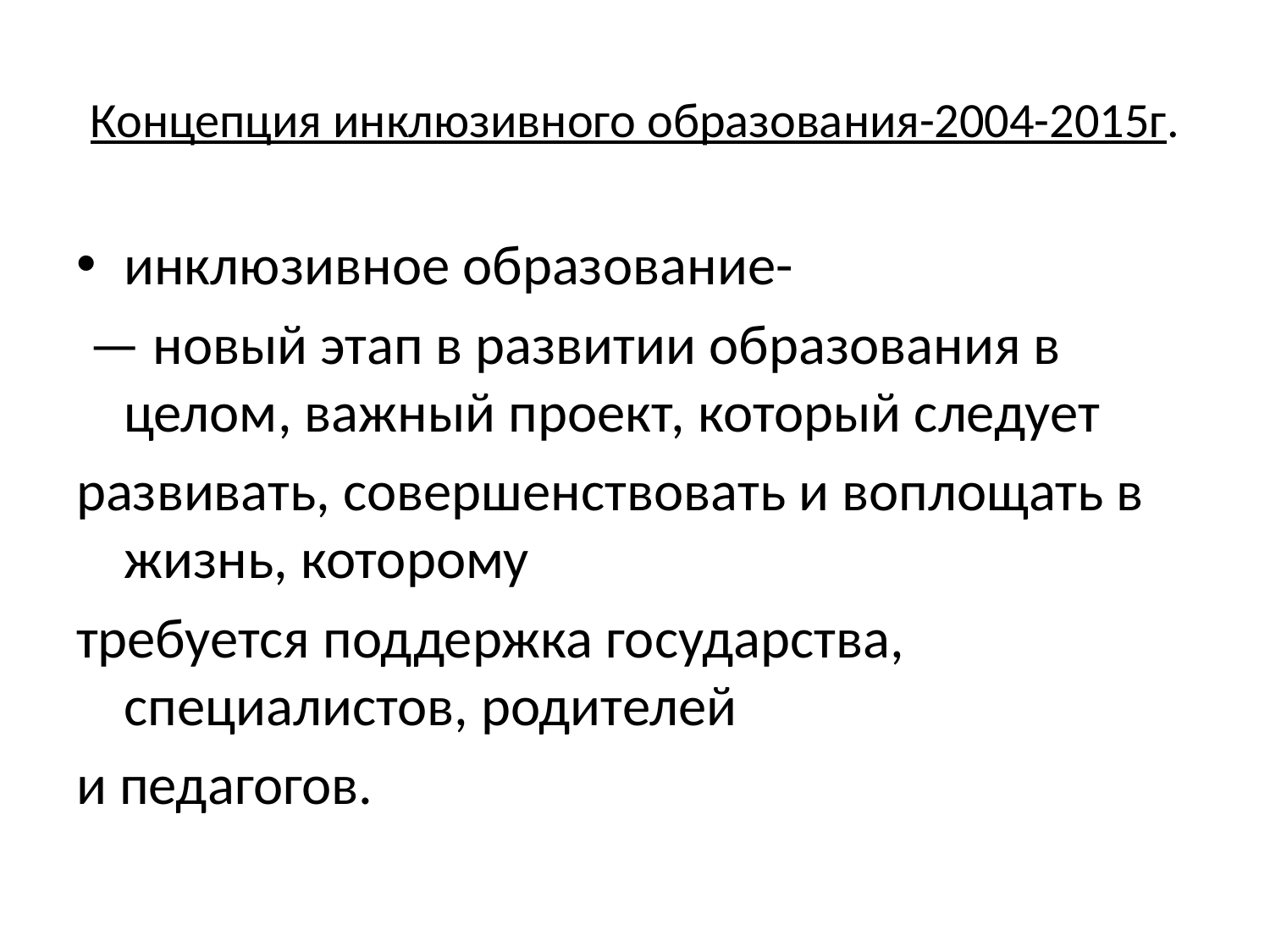

# Концепция инклюзивного образования-2004-2015г.
инклюзивное образование-
 — новый этап в развитии образования в целом, важный проект, который следует
развивать, совершенствовать и воплощать в жизнь, которому
требуется поддержка государства, специалистов, родителей
и педагогов.